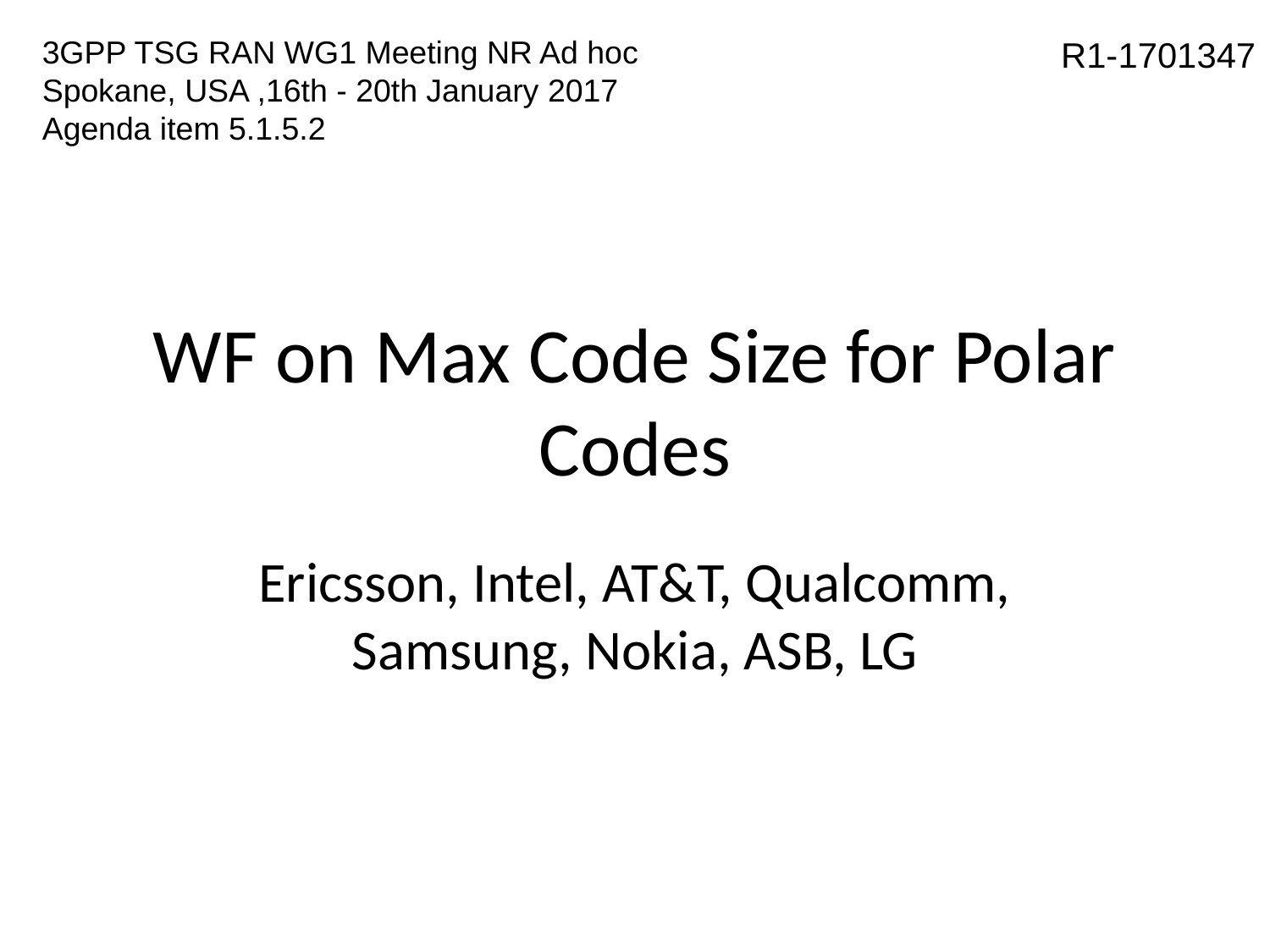

3GPP TSG RAN WG1 Meeting NR Ad hoc
Spokane, USA ,16th - 20th January 2017
Agenda item 5.1.5.2
R1-1701347
# WF on Max Code Size for Polar Codes
Ericsson, Intel, AT&T, Qualcomm, Samsung, Nokia, ASB, LG